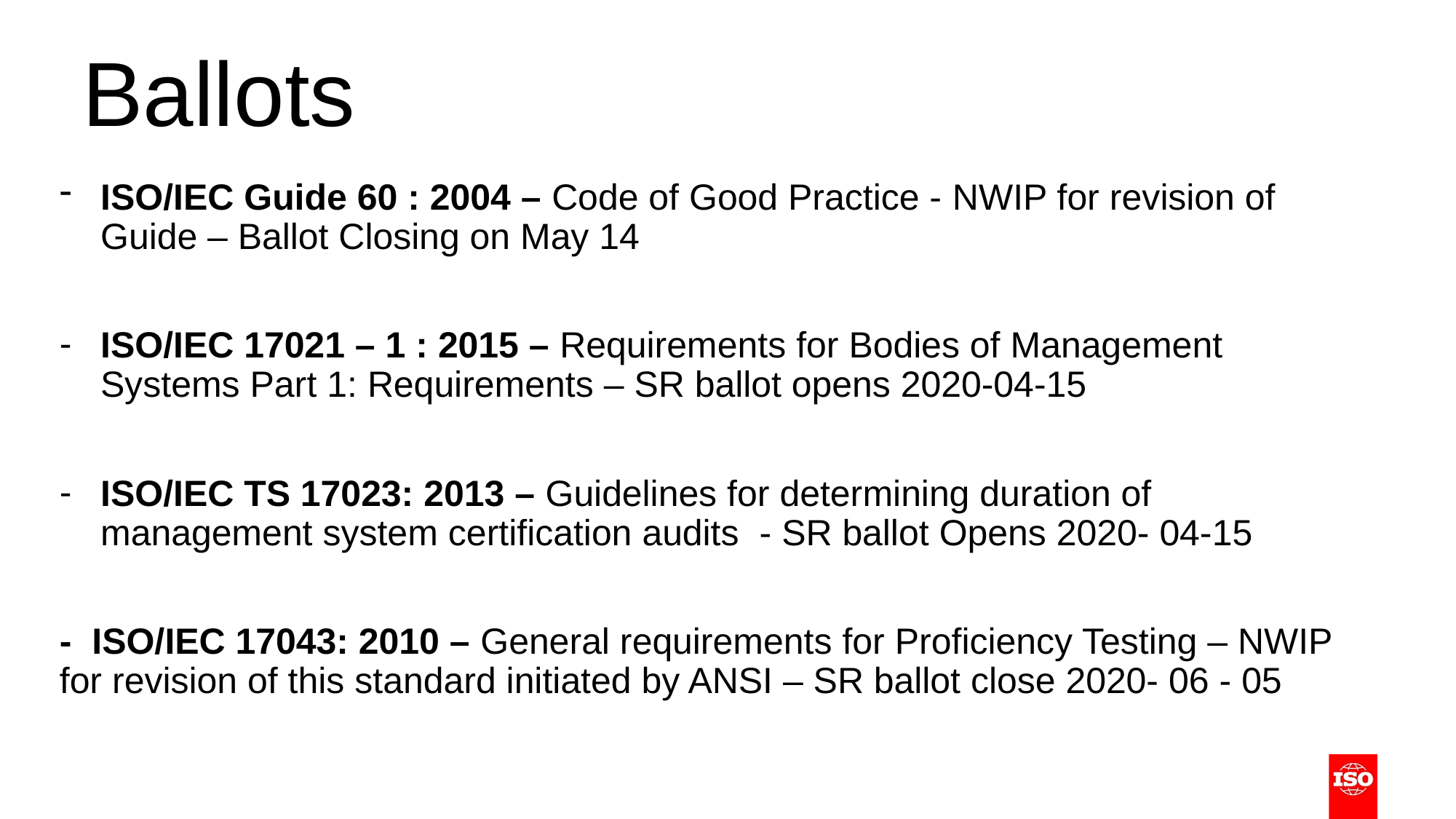

# Ballots
ISO/IEC Guide 60 : 2004 – Code of Good Practice - NWIP for revision of Guide – Ballot Closing on May 14

ISO/IEC 17021 – 1 : 2015 – Requirements for Bodies of Management Systems Part 1: Requirements – SR ballot opens 2020-04-15

ISO/IEC TS 17023: 2013 – Guidelines for determining duration of management system certification audits  - SR ballot Opens 2020- 04-15

-  ISO/IEC 17043: 2010 – General requirements for Proficiency Testing – NWIP for revision of this standard initiated by ANSI – SR ballot close 2020- 06 - 05